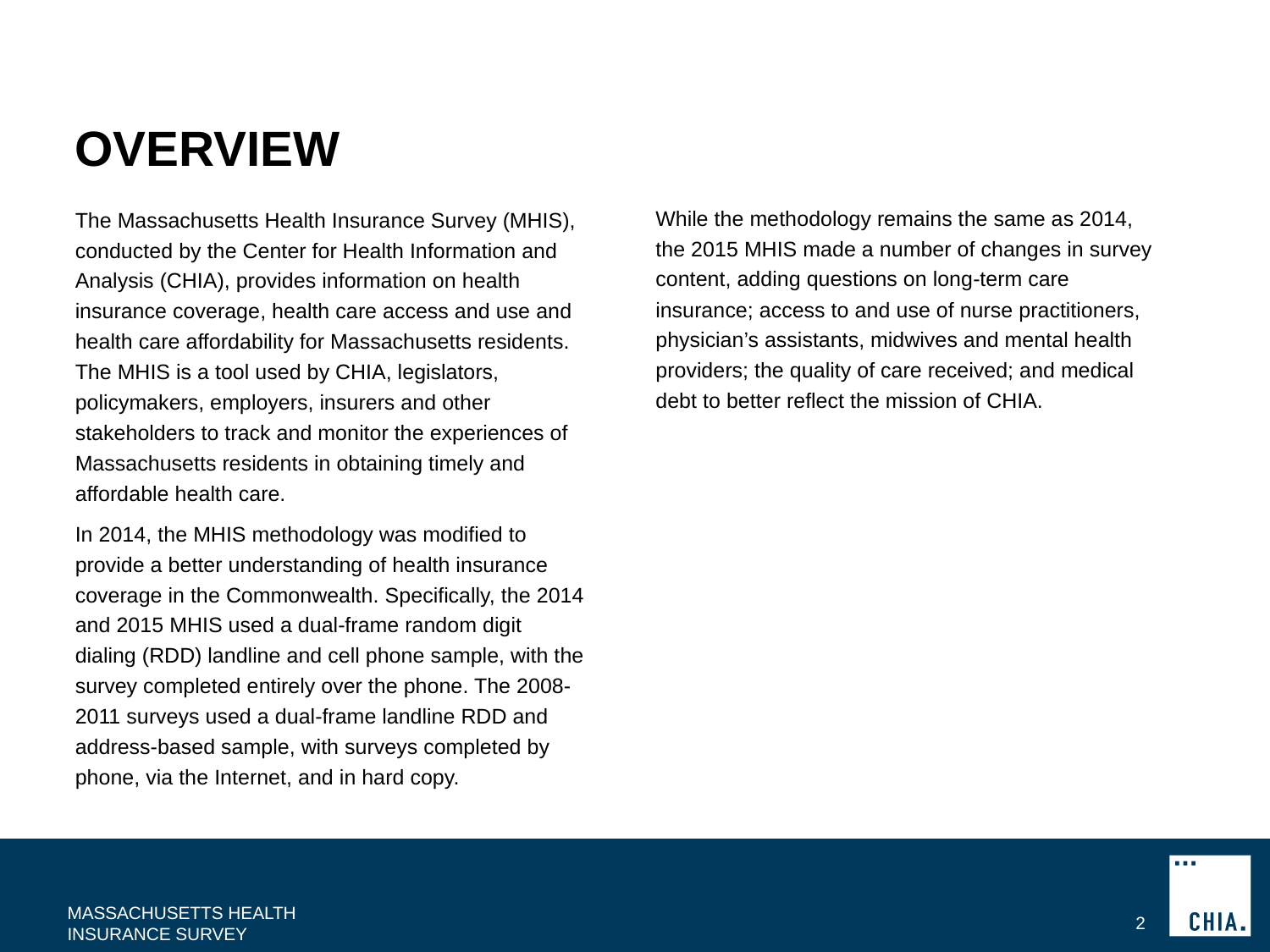

# OVERVIEW
While the methodology remains the same as 2014, the 2015 MHIS made a number of changes in survey content, adding questions on long-term care insurance; access to and use of nurse practitioners, physician’s assistants, midwives and mental health providers; the quality of care received; and medical debt to better reflect the mission of CHIA.

The Massachusetts Health Insurance Survey (MHIS), conducted by the Center for Health Information and Analysis (CHIA), provides information on health insurance coverage, health care access and use and health care affordability for Massachusetts residents. The MHIS is a tool used by CHIA, legislators, policymakers, employers, insurers and other stakeholders to track and monitor the experiences of Massachusetts residents in obtaining timely and affordable health care.
In 2014, the MHIS methodology was modified to provide a better understanding of health insurance coverage in the Commonwealth. Specifically, the 2014 and 2015 MHIS used a dual-frame random digit dialing (RDD) landline and cell phone sample, with the survey completed entirely over the phone. The 2008-2011 surveys used a dual-frame landline RDD and address-based sample, with surveys completed by phone, via the Internet, and in hard copy.
MASSACHUSETTS HEALTH INSURANCE SURVEY
2